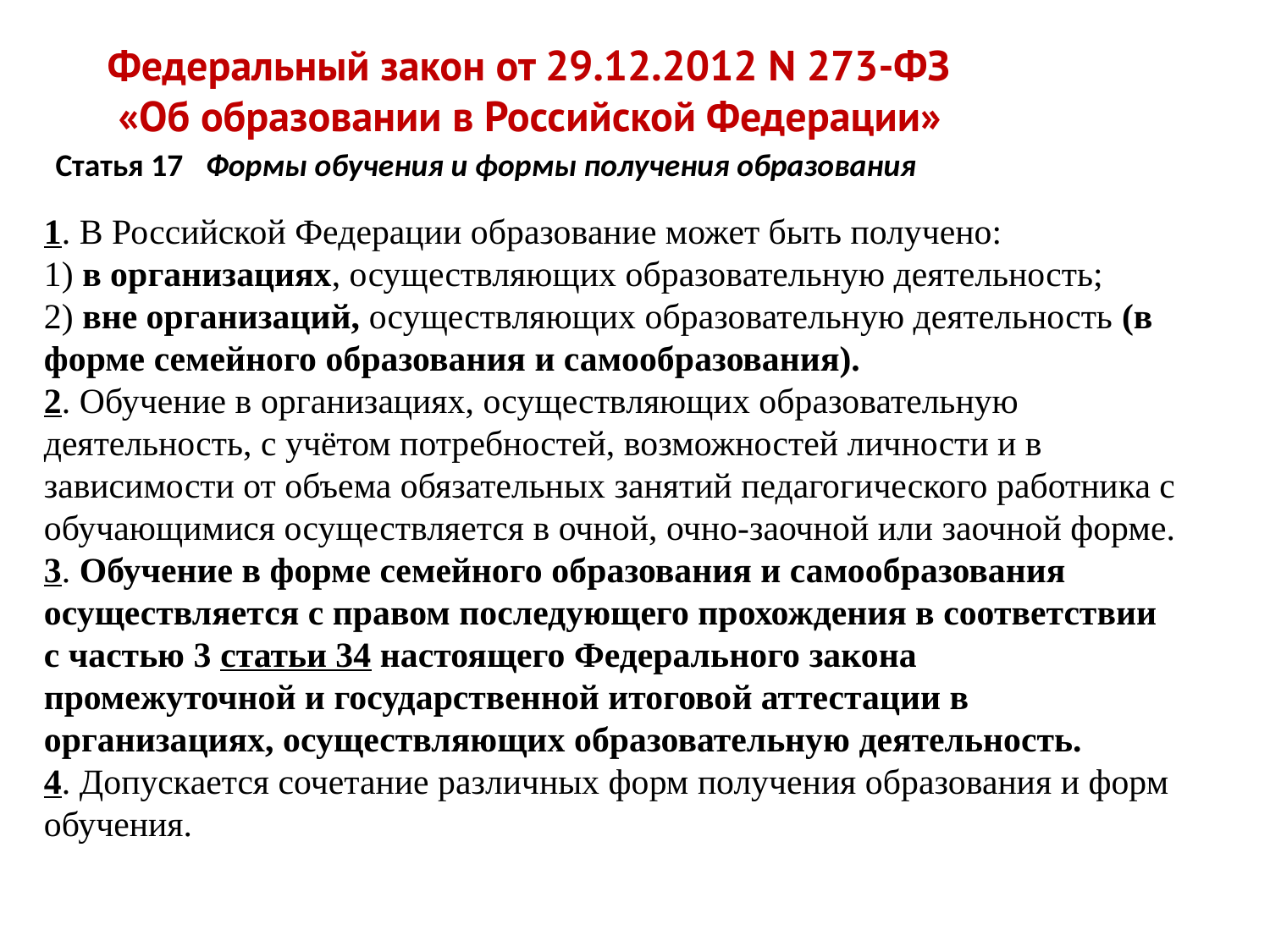

Федеральный закон от 29.12.2012 N 273-ФЗ
 «Об образовании в Российской Федерации»
Формы обучения и формы получения образования
Статья 17
1. В Российской Федерации образование может быть получено:
1) в организациях, осуществляющих образовательную деятельность;
2) вне организаций, осуществляющих образовательную деятельность (в форме семейного образования и самообразования).
2. Обучение в организациях, осуществляющих образовательную деятельность, с учётом потребностей, возможностей личности и в зависимости от объема обязательных занятий педагогического работника с обучающимися осуществляется в очной, очно-заочной или заочной форме.
3. Обучение в форме семейного образования и самообразования осуществляется с правом последующего прохождения в соответствии с частью 3 статьи 34 настоящего Федерального закона промежуточной и государственной итоговой аттестации в организациях, осуществляющих образовательную деятельность.
4. Допускается сочетание различных форм получения образования и форм обучения.